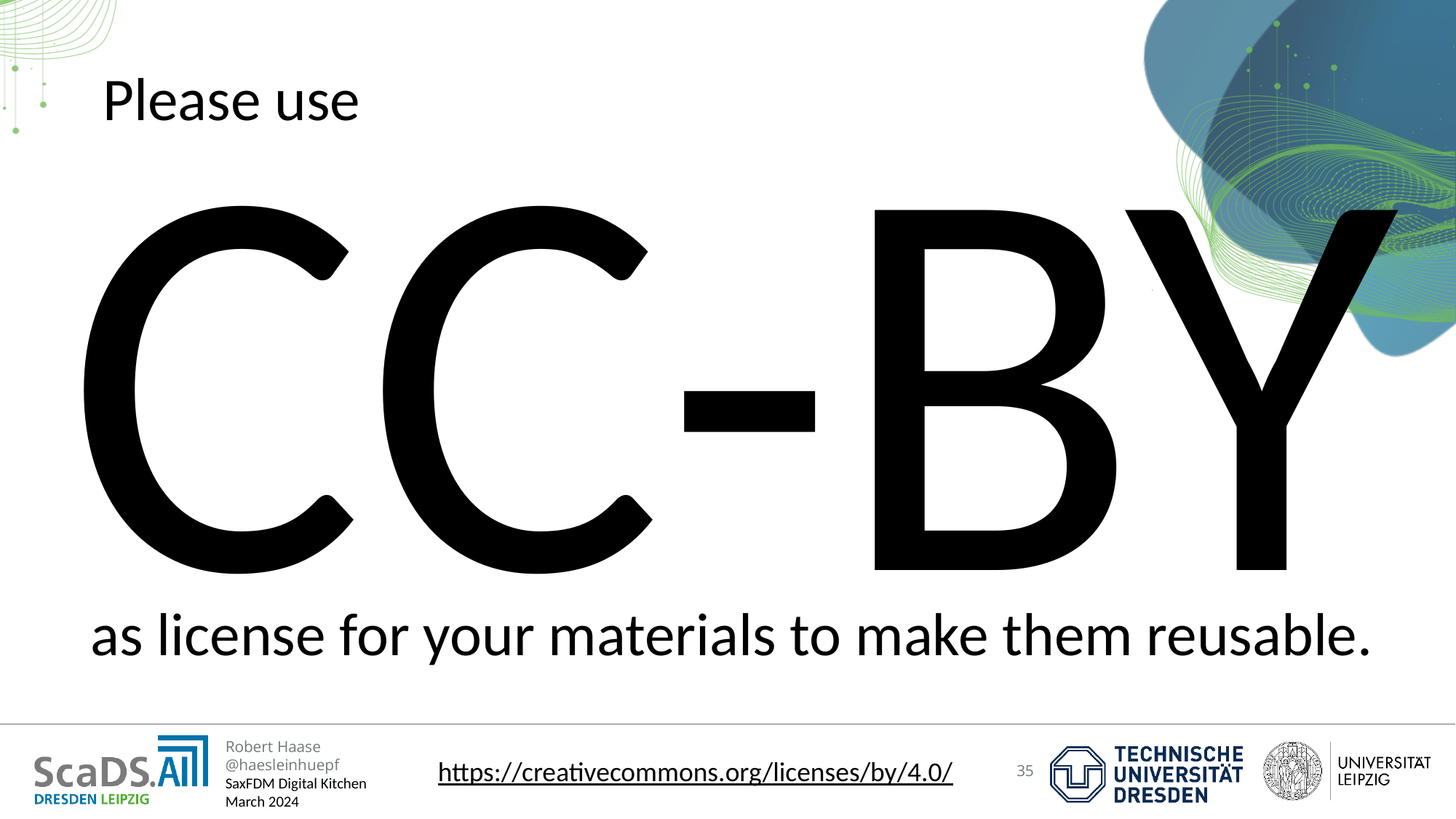

# Please use
CC-BY
as license for your materials to make them reusable.
https://creativecommons.org/licenses/by/4.0/